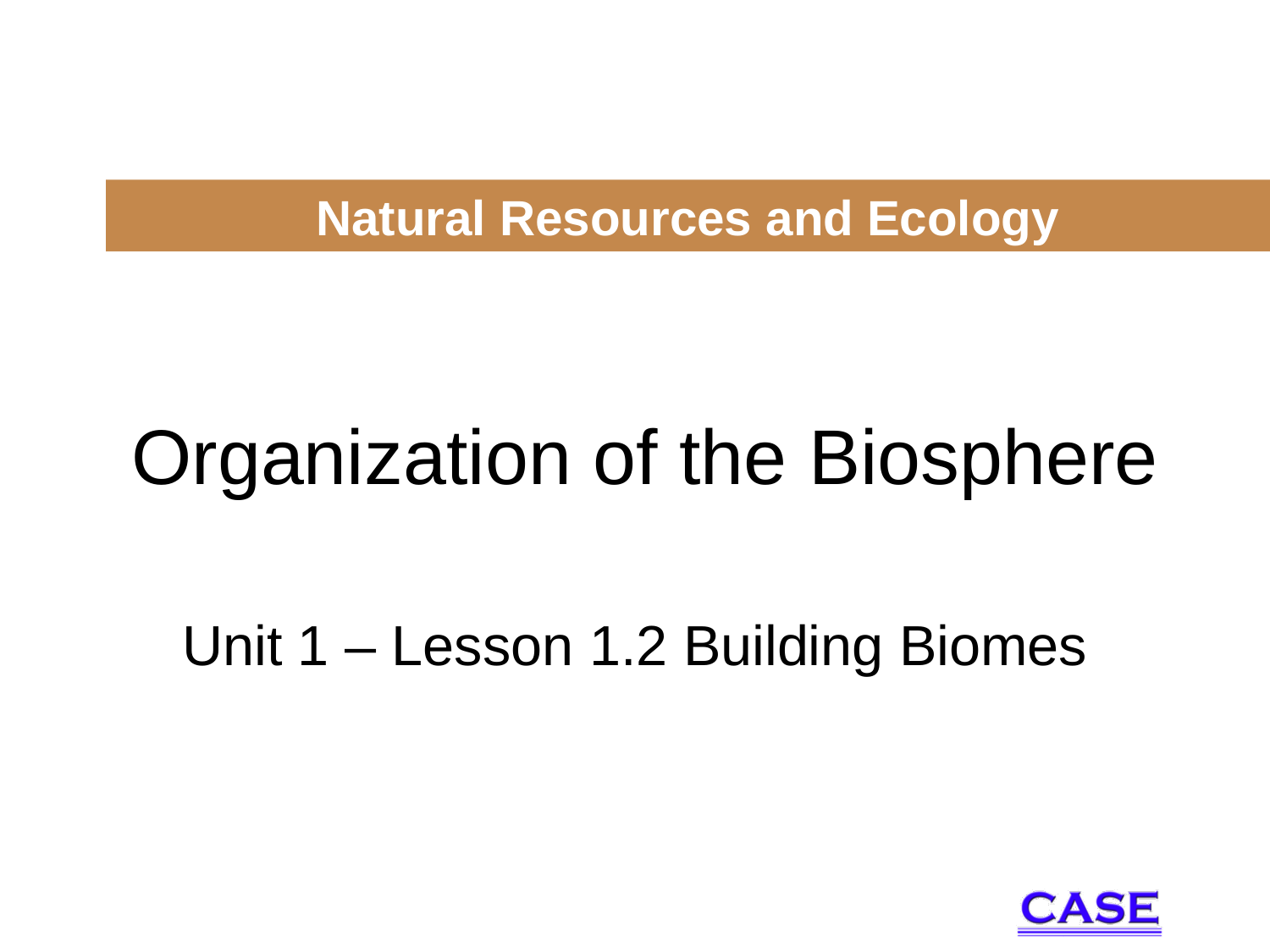

Natural Resources and Ecology
# Organization of the Biosphere
Unit 1 – Lesson 1.2 Building Biomes